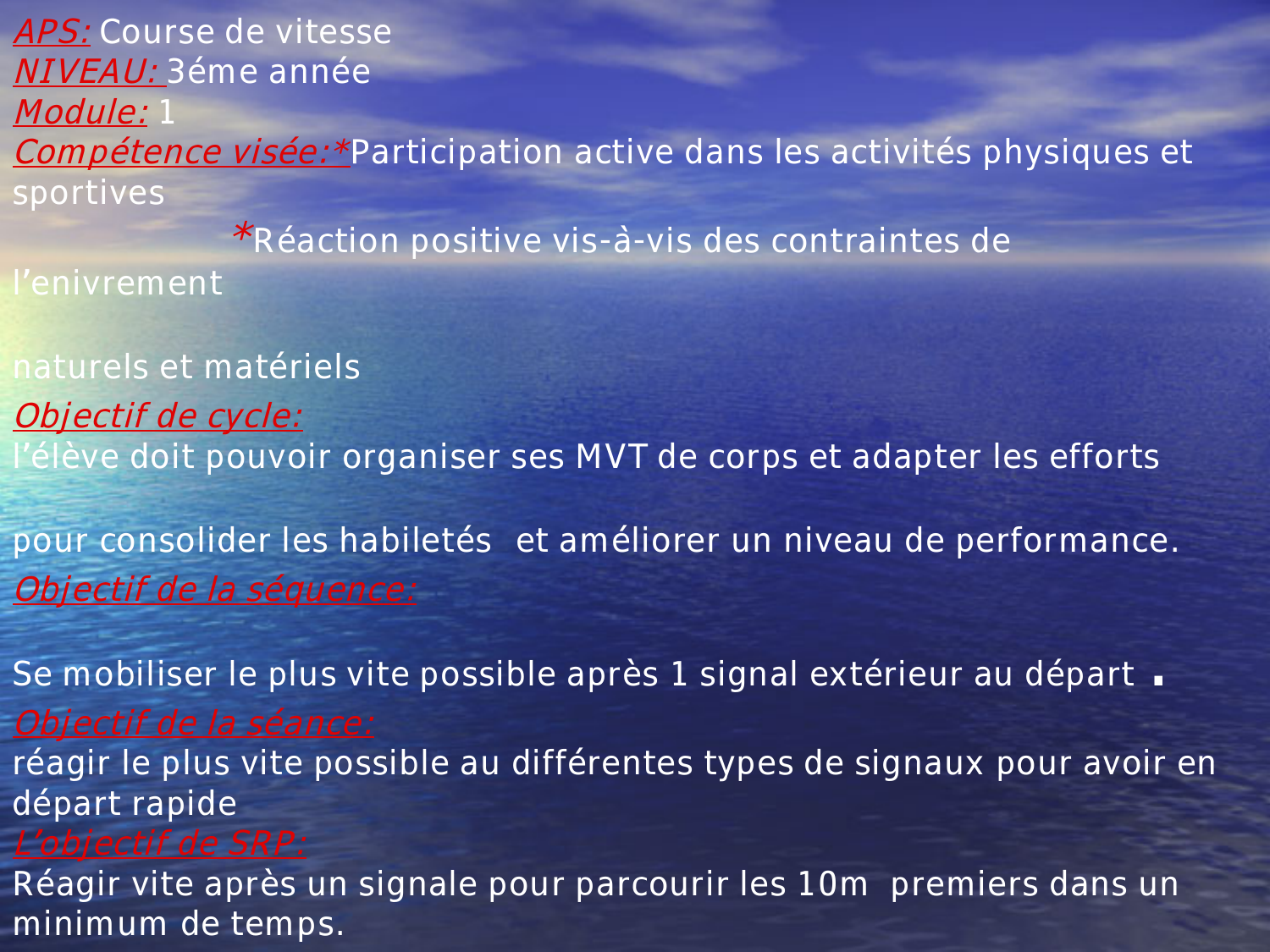

# APS: Course de vitesse NIVEAU: 3éme année Module: 1 Compétence visée:*Participation active dans les activités physiques et sportives *Réaction positive vis-à-vis des contraintes de l’enivrement naturels et matériels Objectif de cycle: l’élève doit pouvoir organiser ses MVT de corps et adapter les efforts pour consolider les habiletés et améliorer un niveau de performance. Objectif de la séquence: Se mobiliser le plus vite possible après 1 signal extérieur au départ . Objectif de la séance: réagir le plus vite possible au différentes types de signaux pour avoir en départ rapide L’objectif de SRP: Réagir vite après un signale pour parcourir les 10m  premiers dans un minimum de temps.